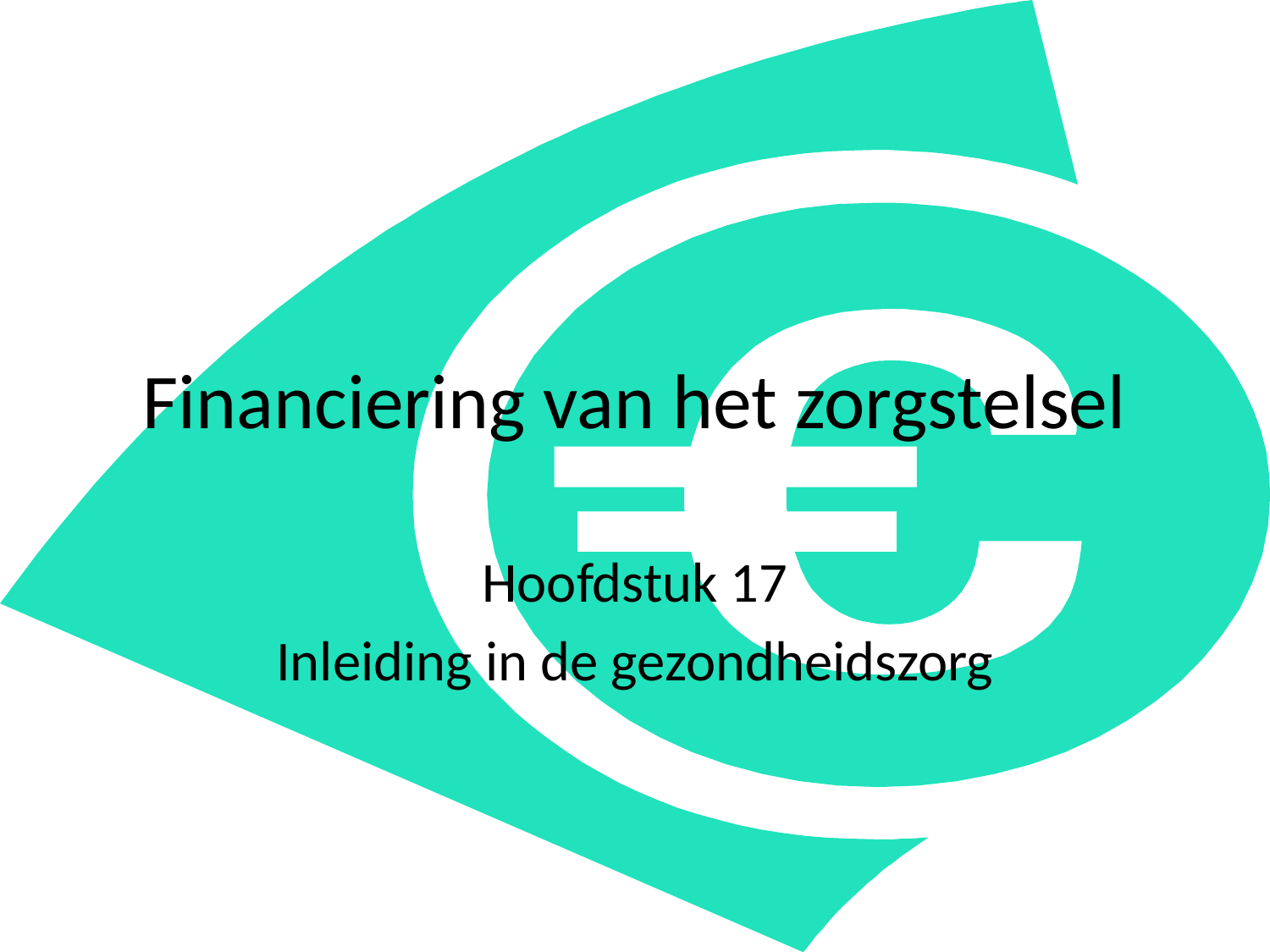

# Financiering van het zorgstelsel
Hoofdstuk 17
Inleiding in de gezondheidszorg